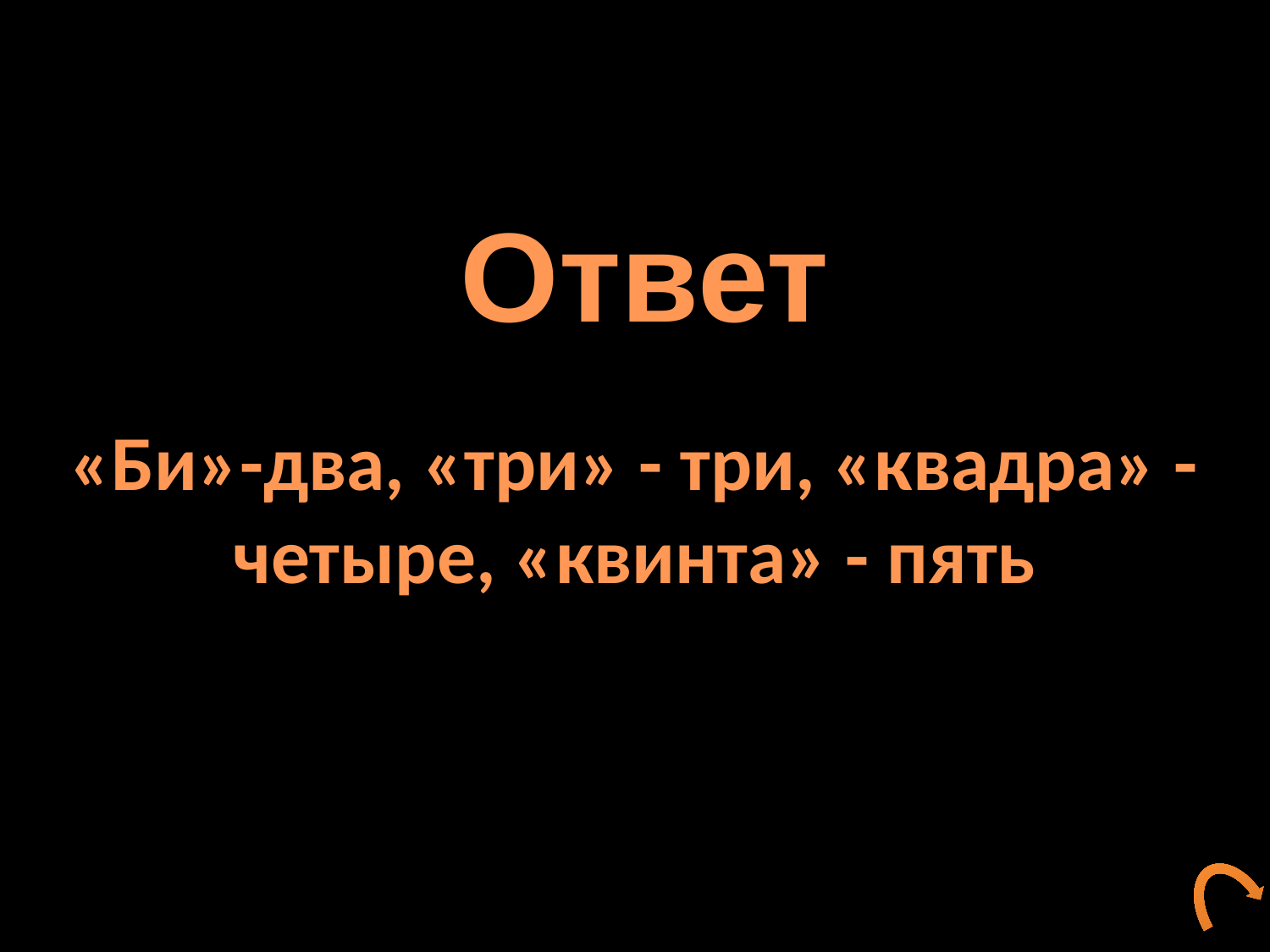

Ответ
«Би»-два, «три» - три, «квадра» - четыре, «квинта» - пять